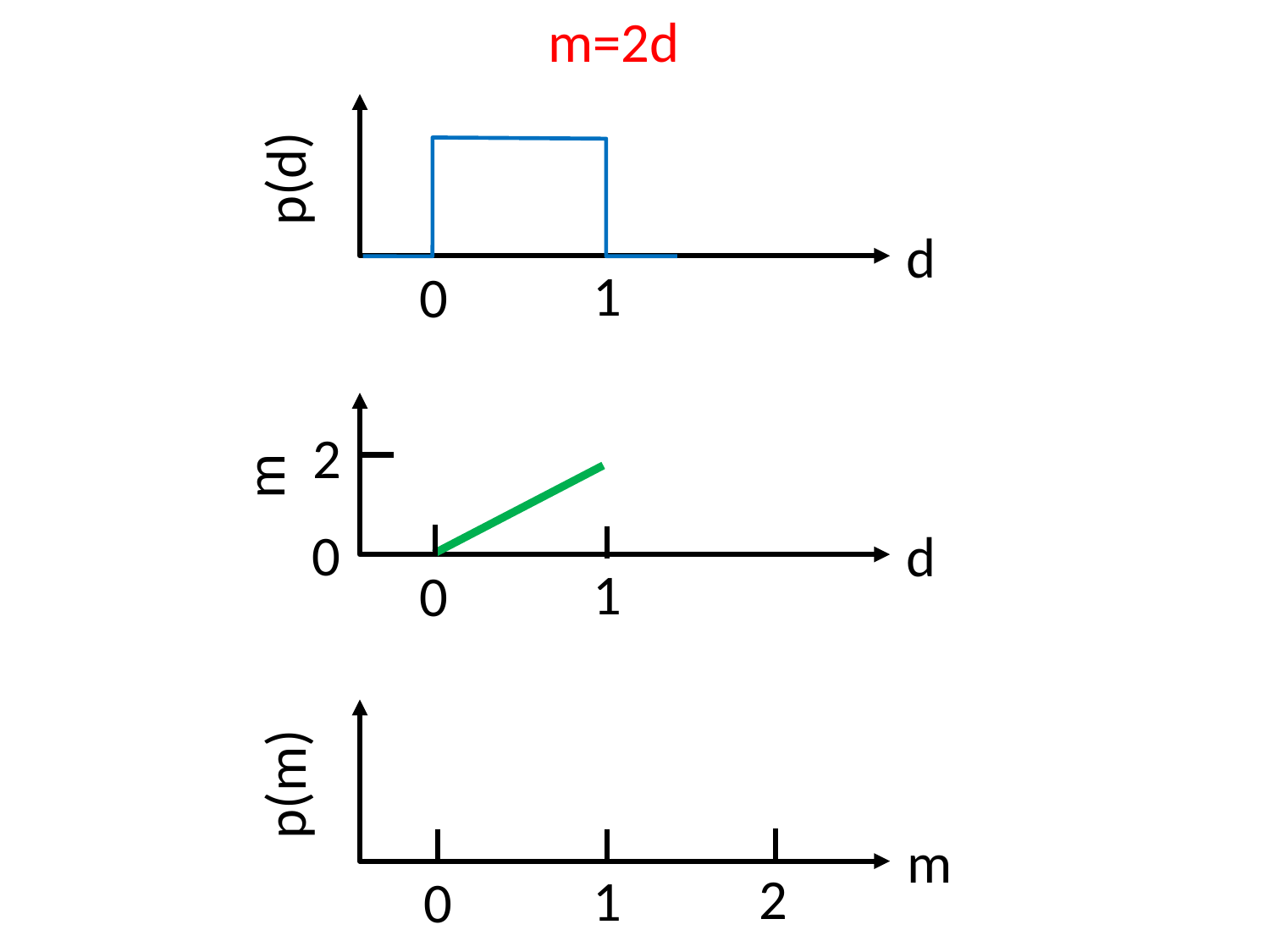

m=2d

p(d)
d
1
0

2
m
0
d
1
0

p(m)
m
2
1
0